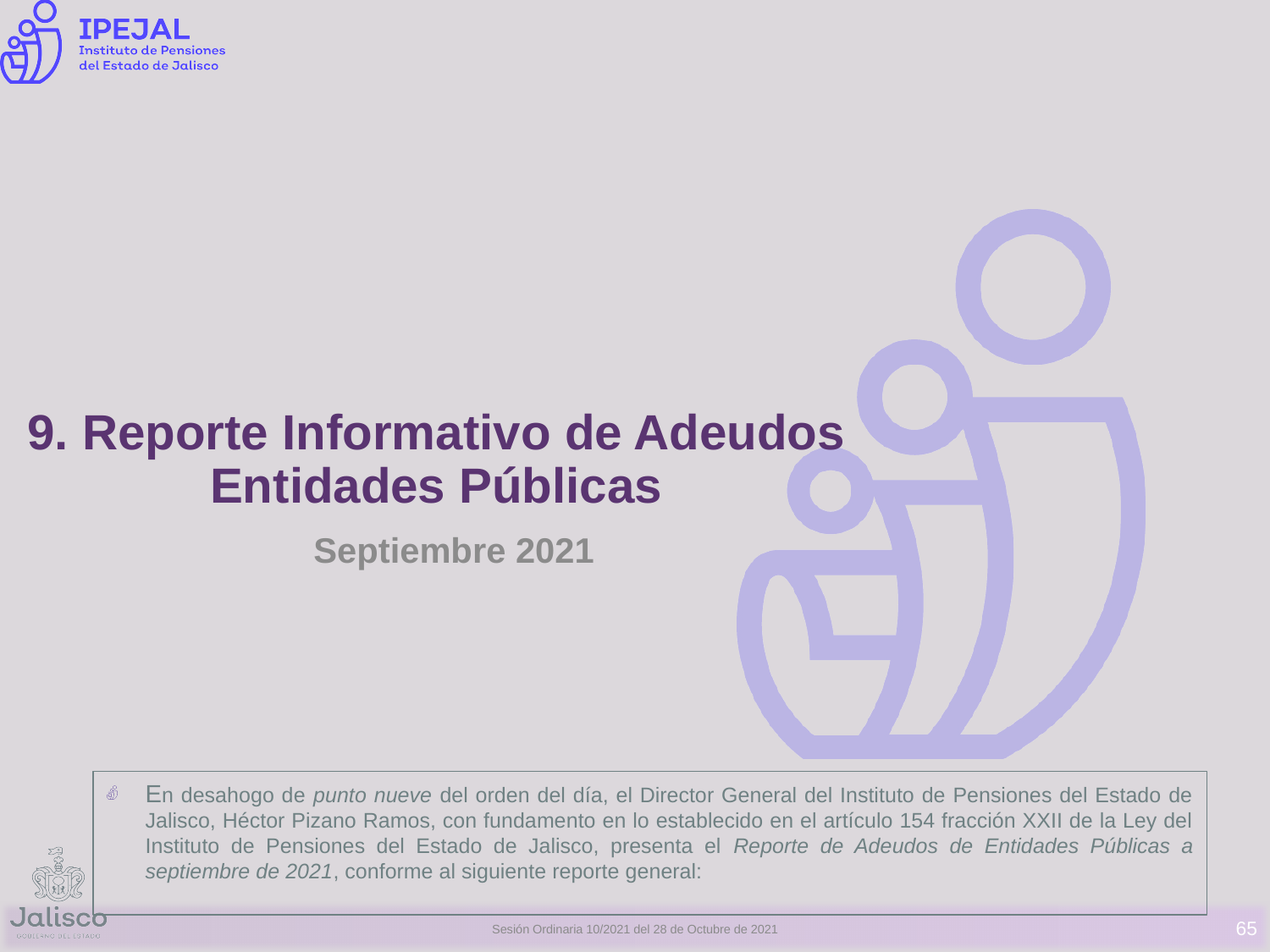

# 9. Reporte Informativo de Adeudos Entidades Públicas
Septiembre 2021
En desahogo de punto nueve del orden del día, el Director General del Instituto de Pensiones del Estado de Jalisco, Héctor Pizano Ramos, con fundamento en lo establecido en el artículo 154 fracción XXII de la Ley del Instituto de Pensiones del Estado de Jalisco, presenta el Reporte de Adeudos de Entidades Públicas a septiembre de 2021, conforme al siguiente reporte general:

65
Sesión Ordinaria 10/2021 del 28 de Octubre de 2021